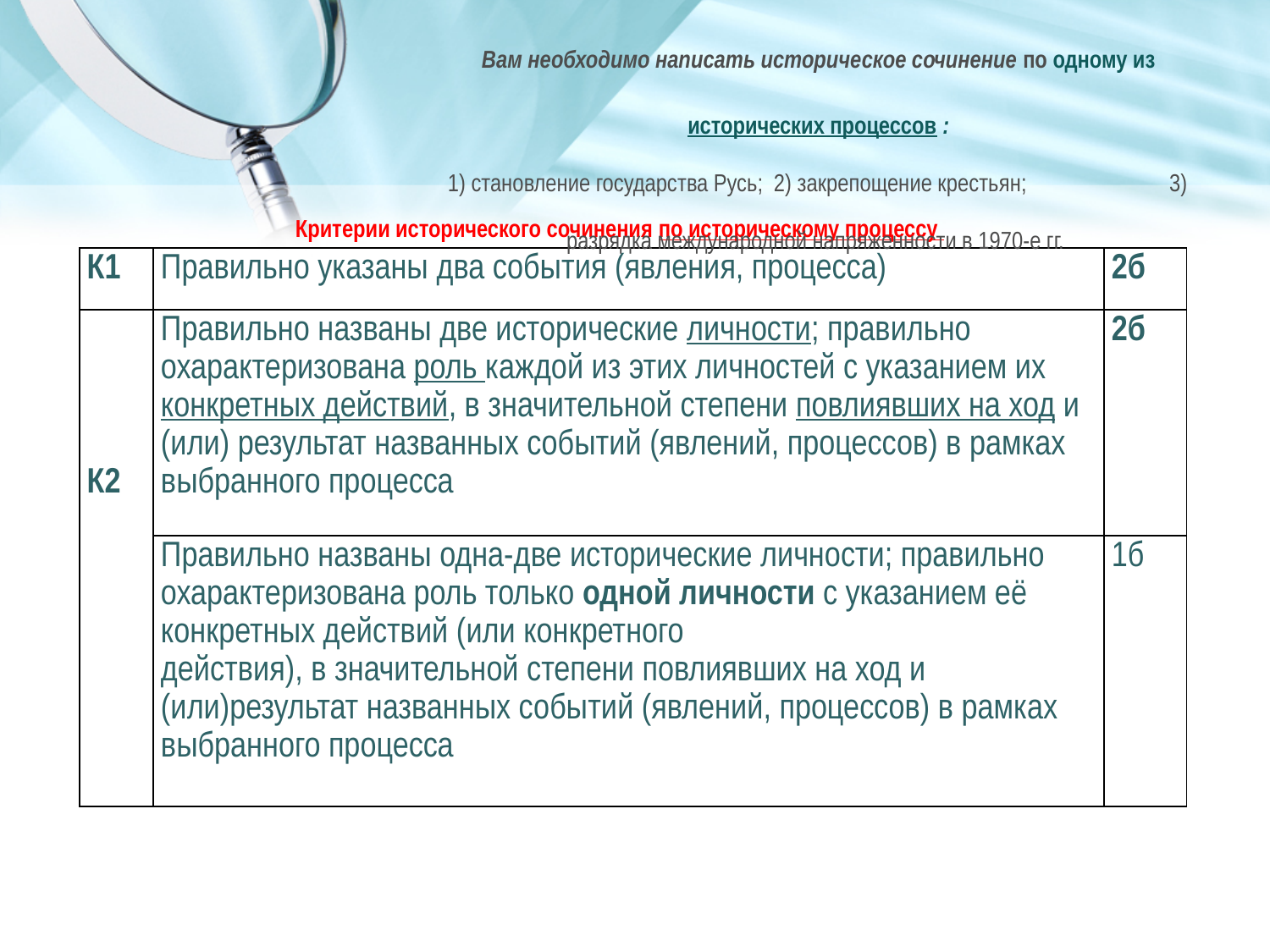

Вам необходимо написать историческое сочинение по одному из исторических процессов :
1) становление государства Русь;  2) закрепощение крестьян;                          3) разрядка международной напряженности в 1970-е гг.
Критерии исторического сочинения по историческому процессу
| К1 | Правильно указаны два события (явления, процесса) | 2б |
| --- | --- | --- |
| К2 | Правильно названы две исторические личности; правильно охарактеризована роль каждой из этих личностей с указанием их конкретных действий, в значительной степени повлиявших на ход и (или) результат названных событий (явлений, процессов) в рамках выбранного процесса | 2б |
|  | Правильно названы одна-две исторические личности; правильно охарактеризована роль только одной личности с указанием её конкретных действий (или конкретного действия), в значительной степени повлиявших на ход и (или)результат названных событий (явлений, процессов) в рамках выбранного процесса | 1б |